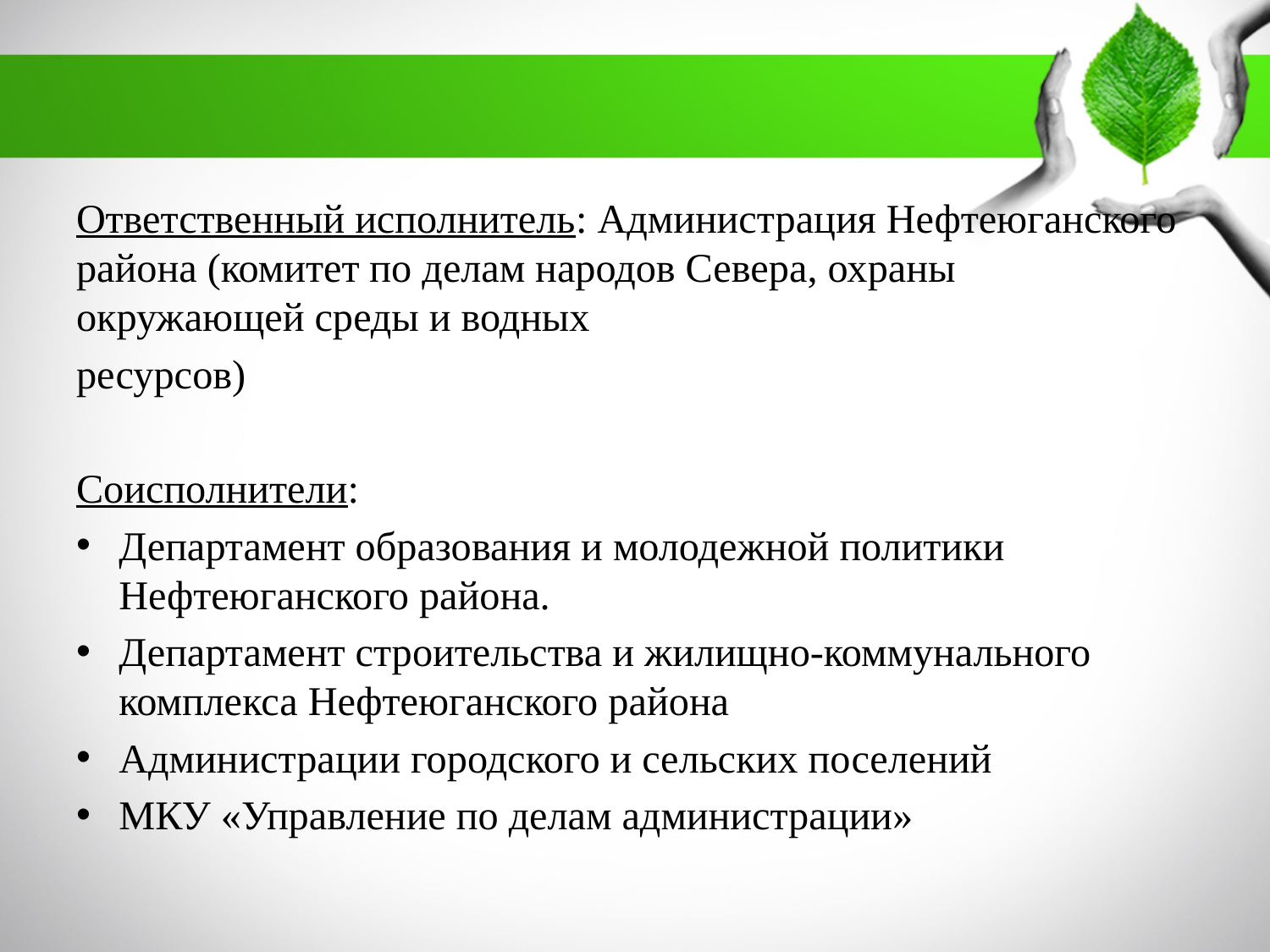

Ответственный исполнитель: Администрация Нефтеюганского района (комитет по делам народов Севера, охраны окружающей среды и водных
ресурсов)

Соисполнители:
Департамент образования и молодежной политики Нефтеюганского района.
Департамент строительства и жилищно-коммунального комплекса Нефтеюганского района
Администрации городского и сельских поселений
МКУ «Управление по делам администрации»